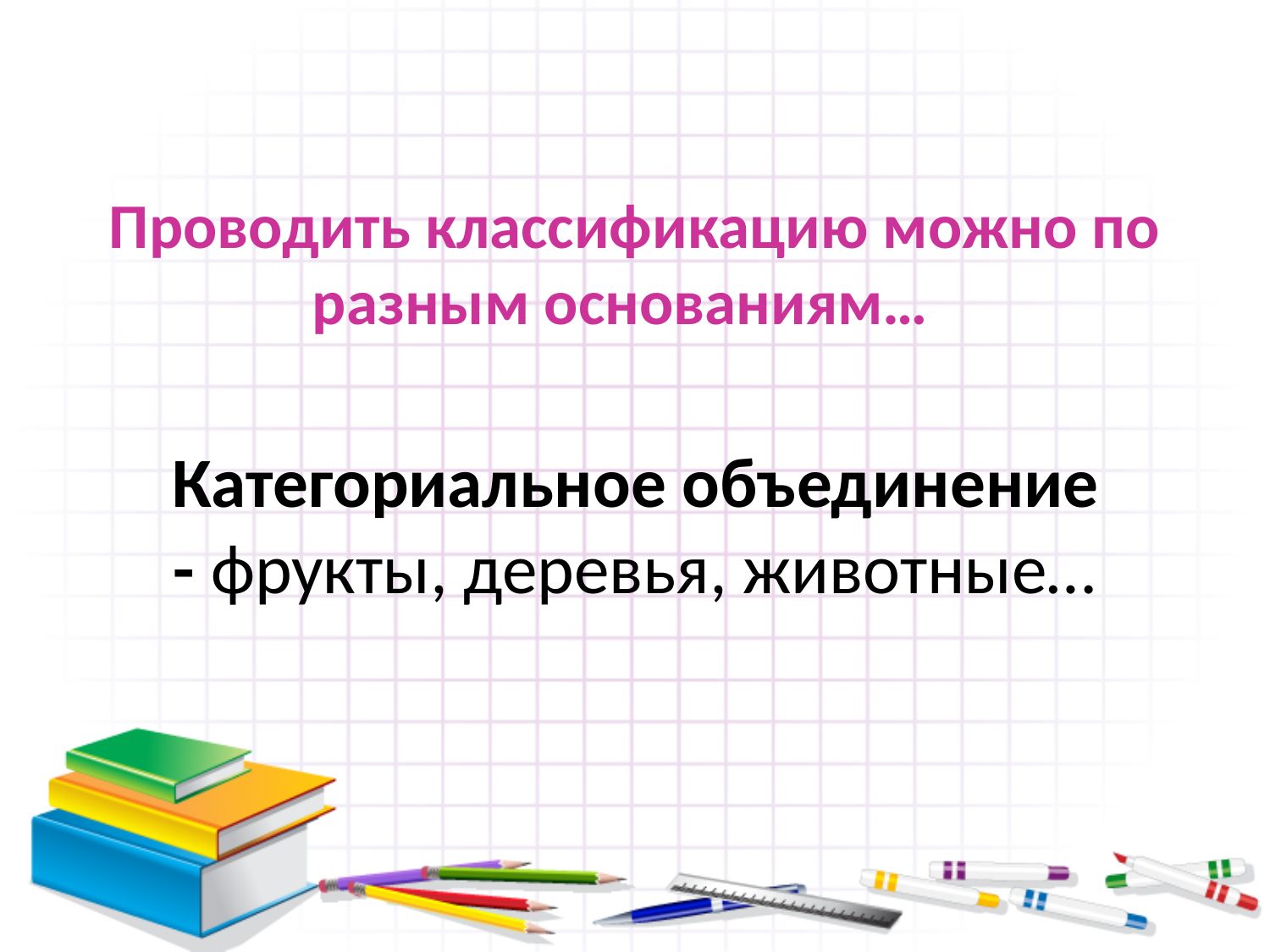

# Проводить классификацию можно по разным основаниям… Категориальное объединение - фрукты, деревья, животные…